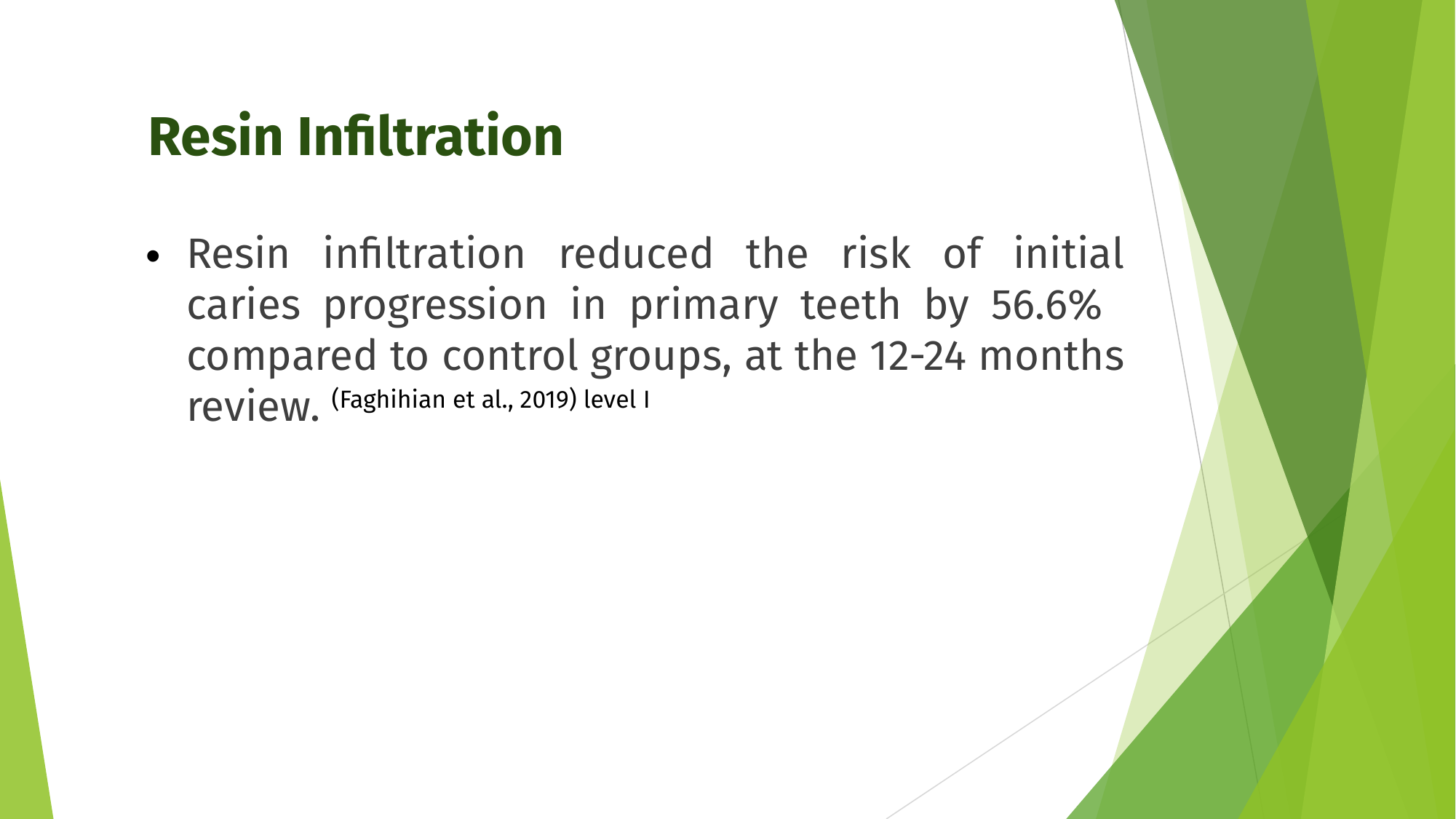

# Resin Infiltration
Resin infiltration reduced the risk of initial caries progression in primary teeth by 56.6%  compared to control groups, at the 12-24 months review. (Faghihian et al., 2019) level I